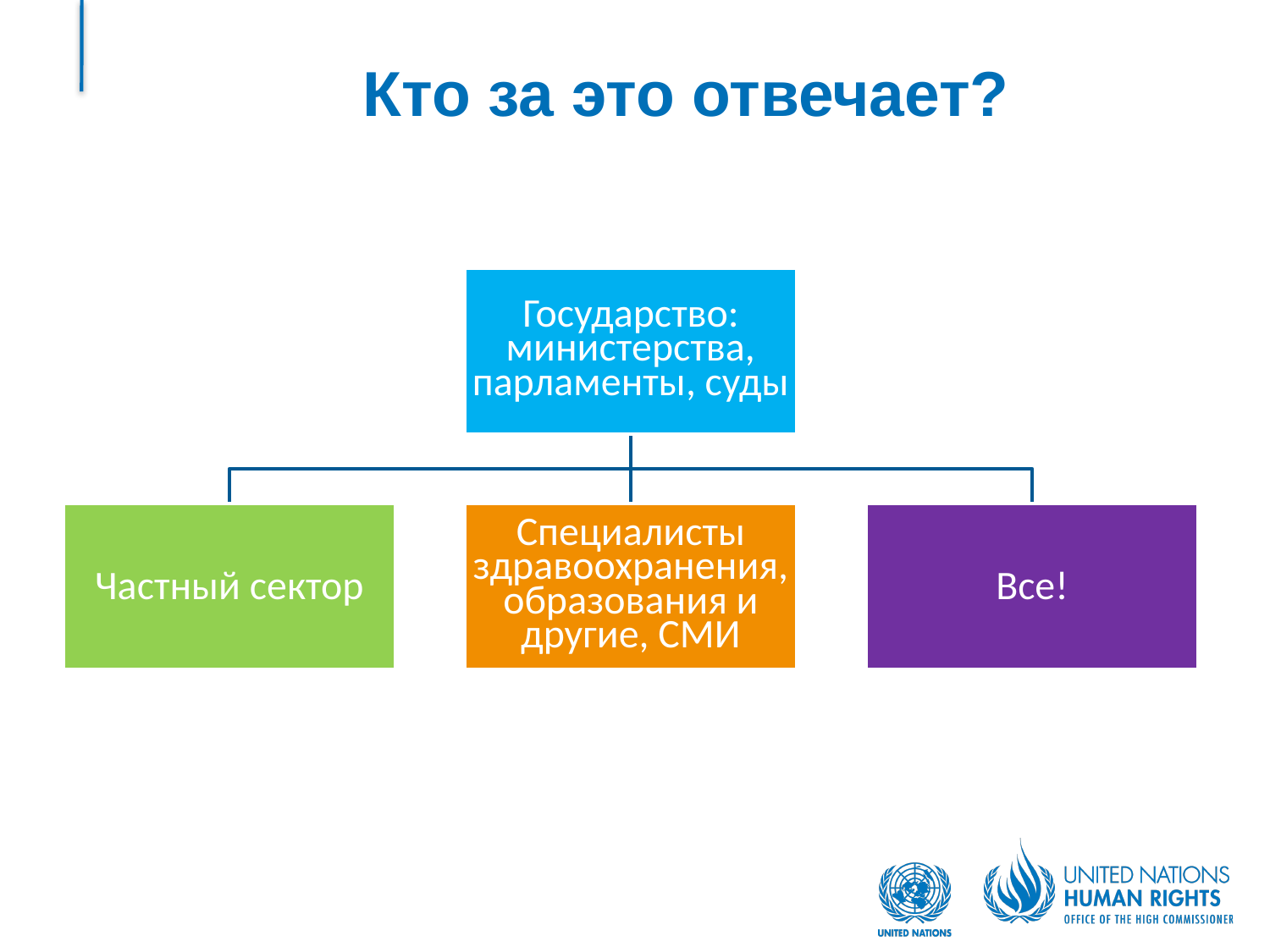

Кто за это отвечает?
Государство: министерства, парламенты, суды
Частный сектор
Специалисты здравоохранения, образования и другие, СМИ
Все!